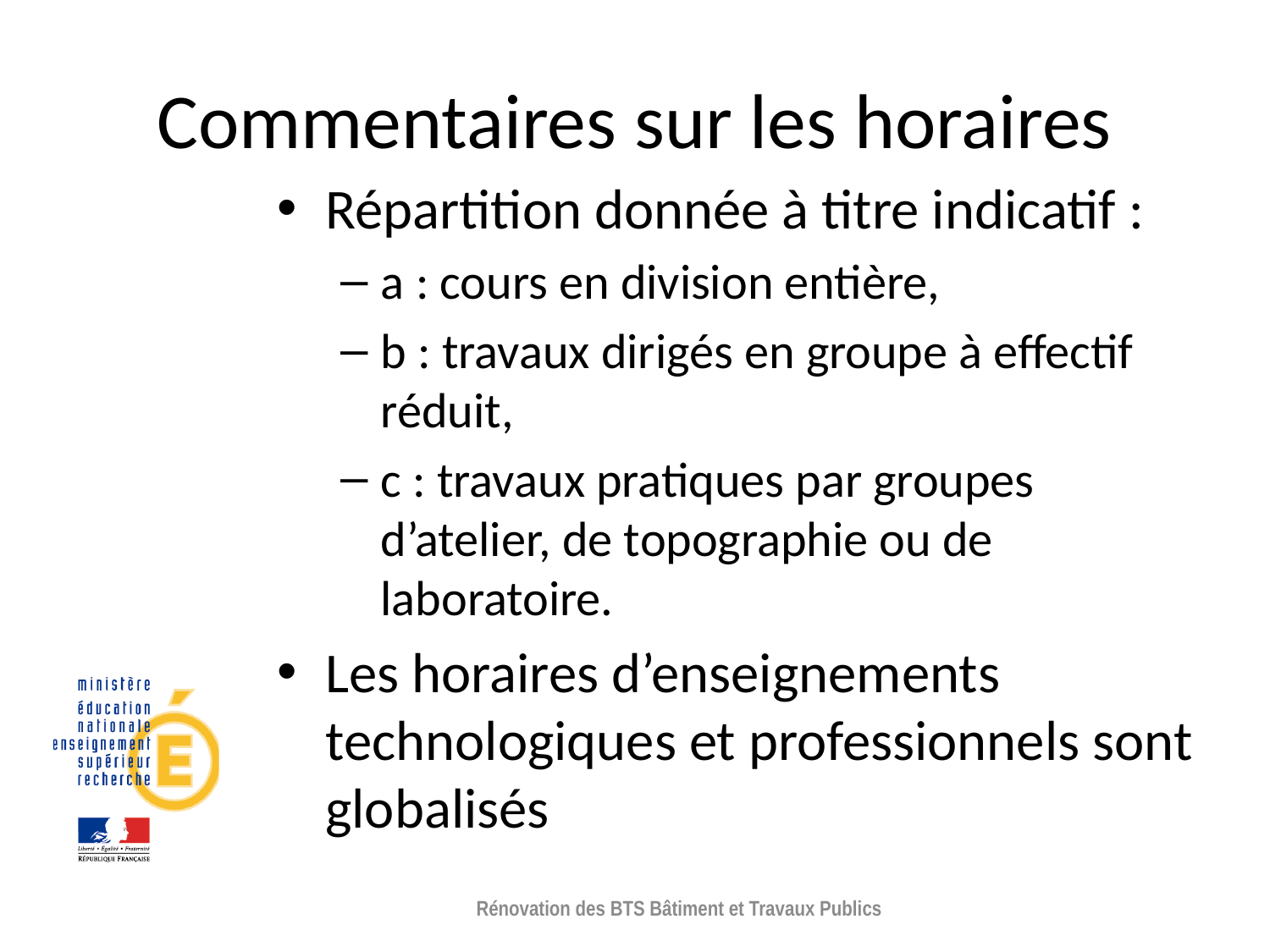

# Commentaires sur les horaires
Répartition donnée à titre indicatif :
a : cours en division entière,
b : travaux dirigés en groupe à effectif réduit,
c : travaux pratiques par groupes d’atelier, de topographie ou de laboratoire.
Les horaires d’enseignements technologiques et professionnels sont globalisés
Rénovation des BTS Bâtiment et Travaux Publics